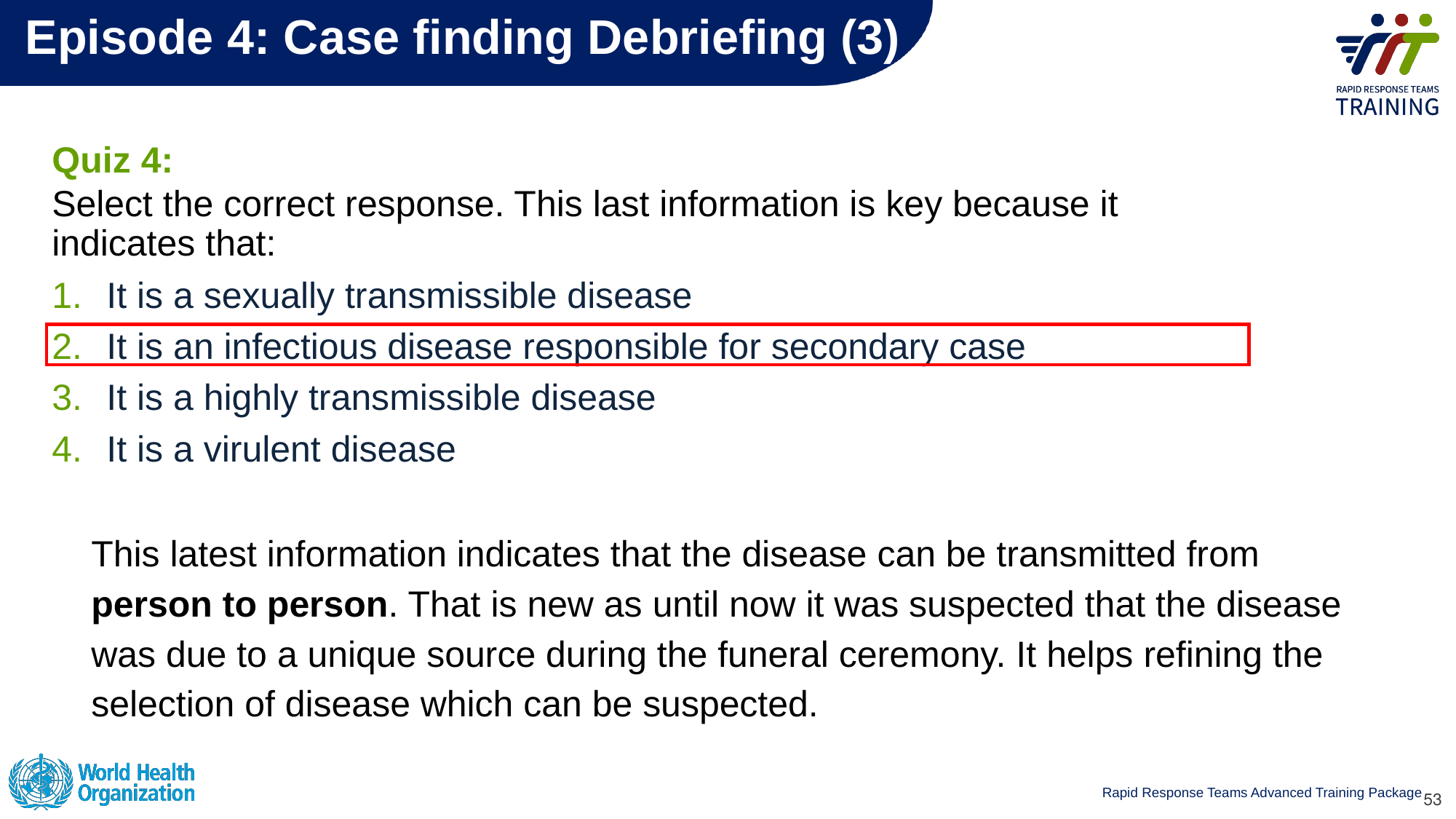

Episode 4: Case finding Debriefing (3)
Quiz 4:
Select the correct response. This last information is key because it indicates that:
It is a sexually transmissible disease
It is an infectious disease responsible for secondary case
It is a highly transmissible disease
It is a virulent disease

This latest information indicates that the disease can be transmitted from person to person. That is new as until now it was suspected that the disease was due to a unique source during the funeral ceremony. It helps refining the selection of disease which can be suspected.